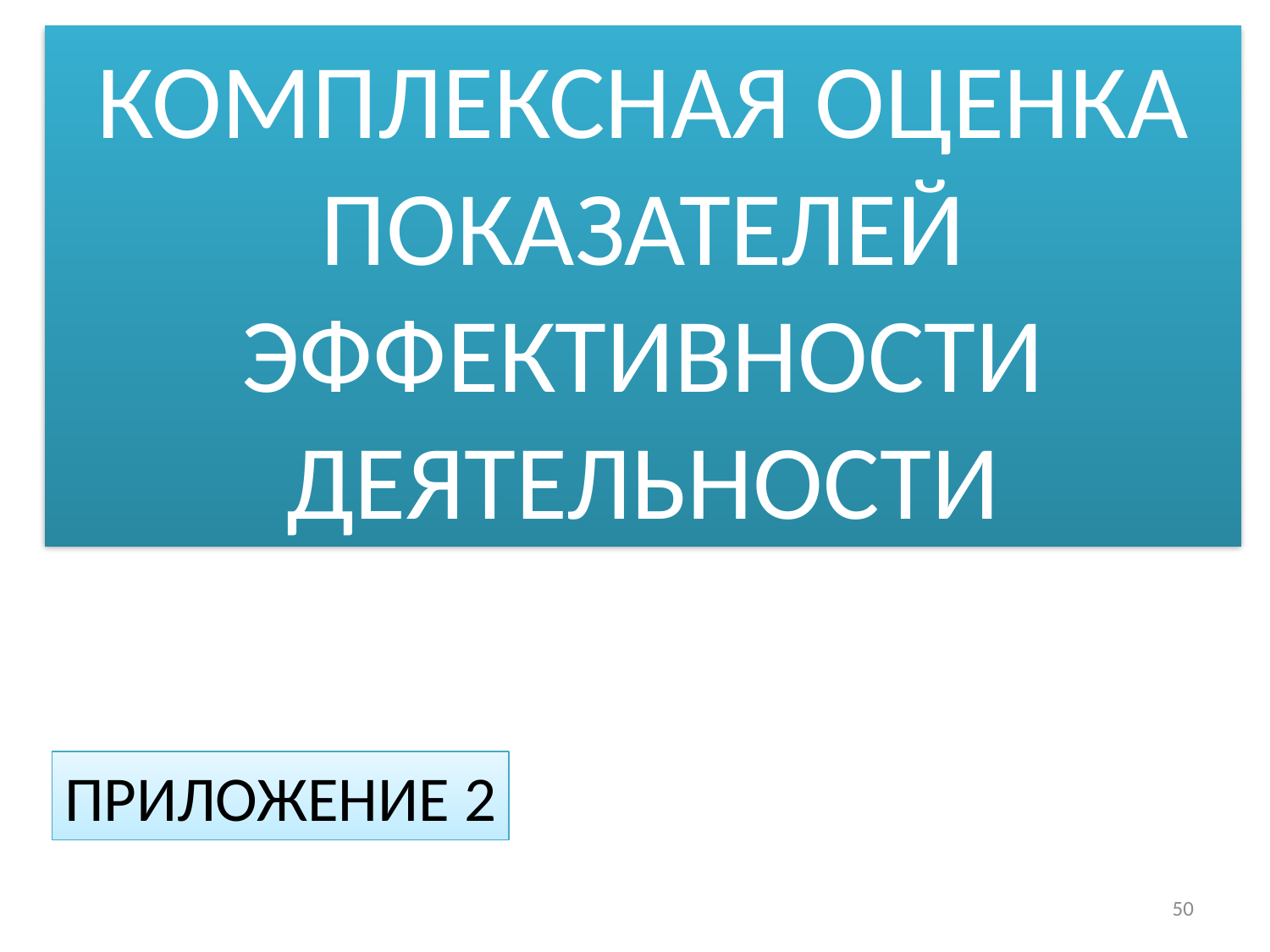

КОМПЛЕКСНАЯ ОЦЕНКА ПОКАЗАТЕЛЕЙ ЭФФЕКТИВНОСТИ ДЕЯТЕЛЬНОСТИ
ПРИЛОЖЕНИЕ 2
50